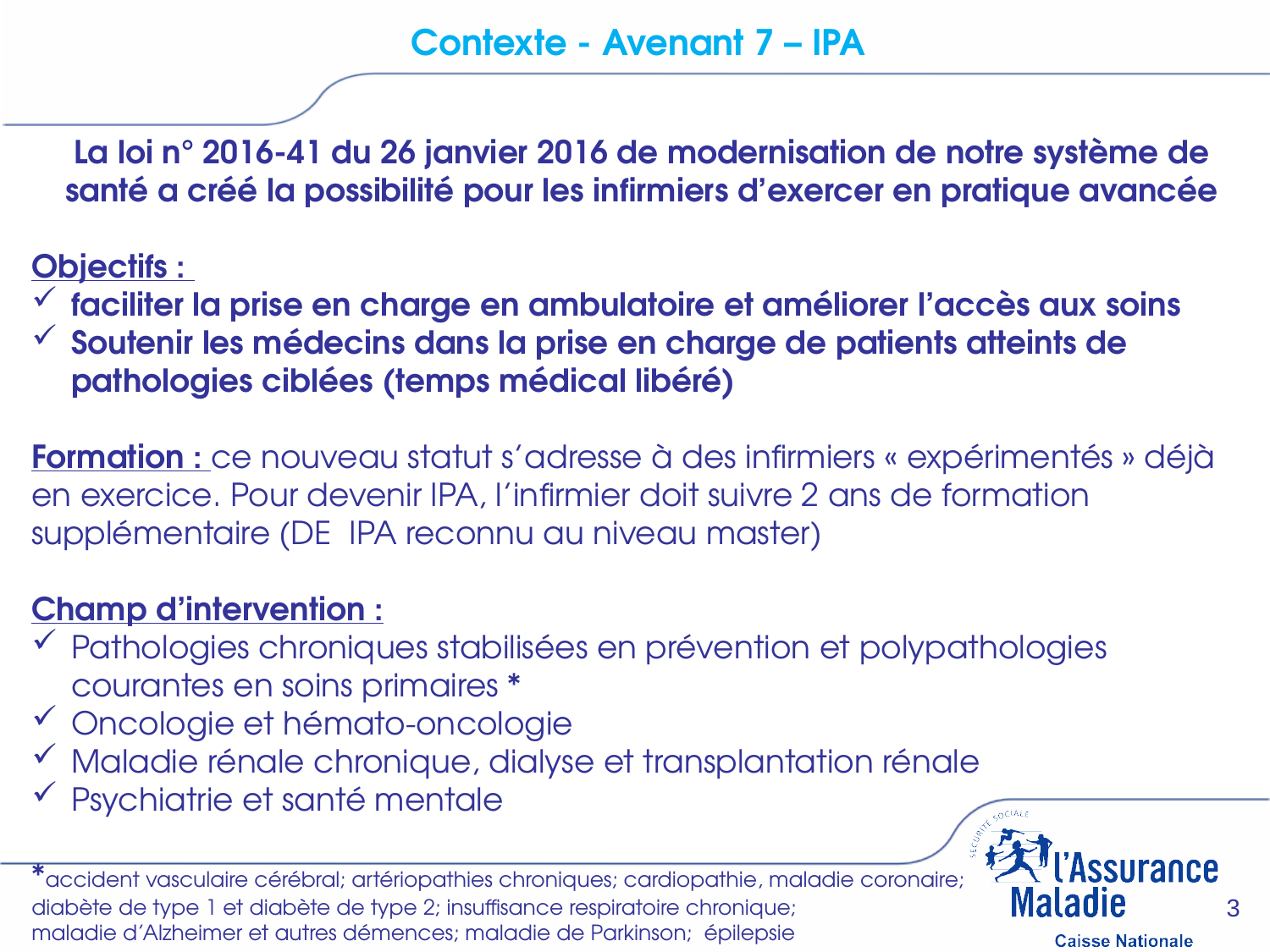

# Contexte - Avenant 7 – IPA
La loi n° 2016-41 du 26 janvier 2016 de modernisation de notre système de santé a créé la possibilité pour les infirmiers d’exercer en pratique avancée

Objectifs :
faciliter la prise en charge en ambulatoire et améliorer l’accès aux soins
Soutenir les médecins dans la prise en charge de patients atteints de pathologies ciblées (temps médical libéré)

Formation : ce nouveau statut s’adresse à des infirmiers « expérimentés » déjà en exercice. Pour devenir IPA, l’infirmier doit suivre 2 ans de formation supplémentaire (DE  IPA reconnu au niveau master)

Champ d’intervention :
Pathologies chroniques stabilisées en prévention et polypathologies courantes en soins primaires *
Oncologie et hémato-oncologie
Maladie rénale chronique, dialyse et transplantation rénale
Psychiatrie et santé mentale

*accident vasculaire cérébral; artériopathies chroniques; cardiopathie, maladie coronaire;
diabète de type 1 et diabète de type 2; insuffisance respiratoire chronique;
maladie d’Alzheimer et autres démences; maladie de Parkinson;  épilepsie

3